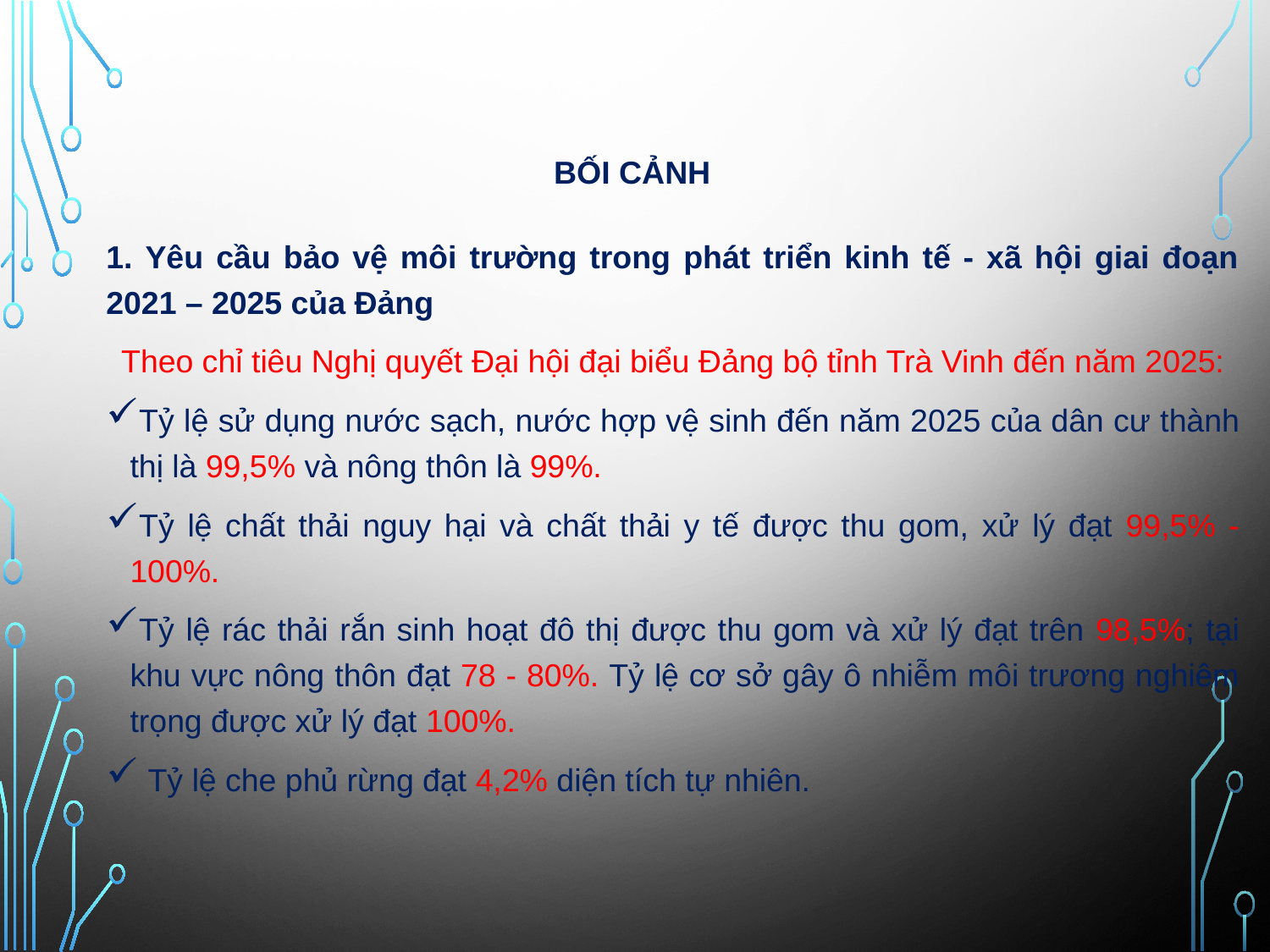

# Bối cảnh
1. Yêu cầu bảo vệ môi trường trong phát triển kinh tế - xã hội giai đoạn 2021 – 2025 của Đảng
Theo chỉ tiêu Nghị quyết Đại hội đại biểu Đảng bộ tỉnh Trà Vinh đến năm 2025:
Tỷ lệ sử dụng nước sạch, nước hợp vệ sinh đến năm 2025 của dân cư thành thị là 99,5% và nông thôn là 99%.
Tỷ lệ chất thải nguy hại và chất thải y tế được thu gom, xử lý đạt 99,5% -
100%.
Tỷ lệ rác thải rắn sinh hoạt đô thị được thu gom và xử lý đạt trên 98,5%; tại
khu vực nông thôn đạt 78 - 80%. Tỷ lệ cơ sở gây ô nhiễm môi trương nghiêm
trọng được xử lý đạt 100%.
 Tỷ lệ che phủ rừng đạt 4,2% diện tích tự nhiên.